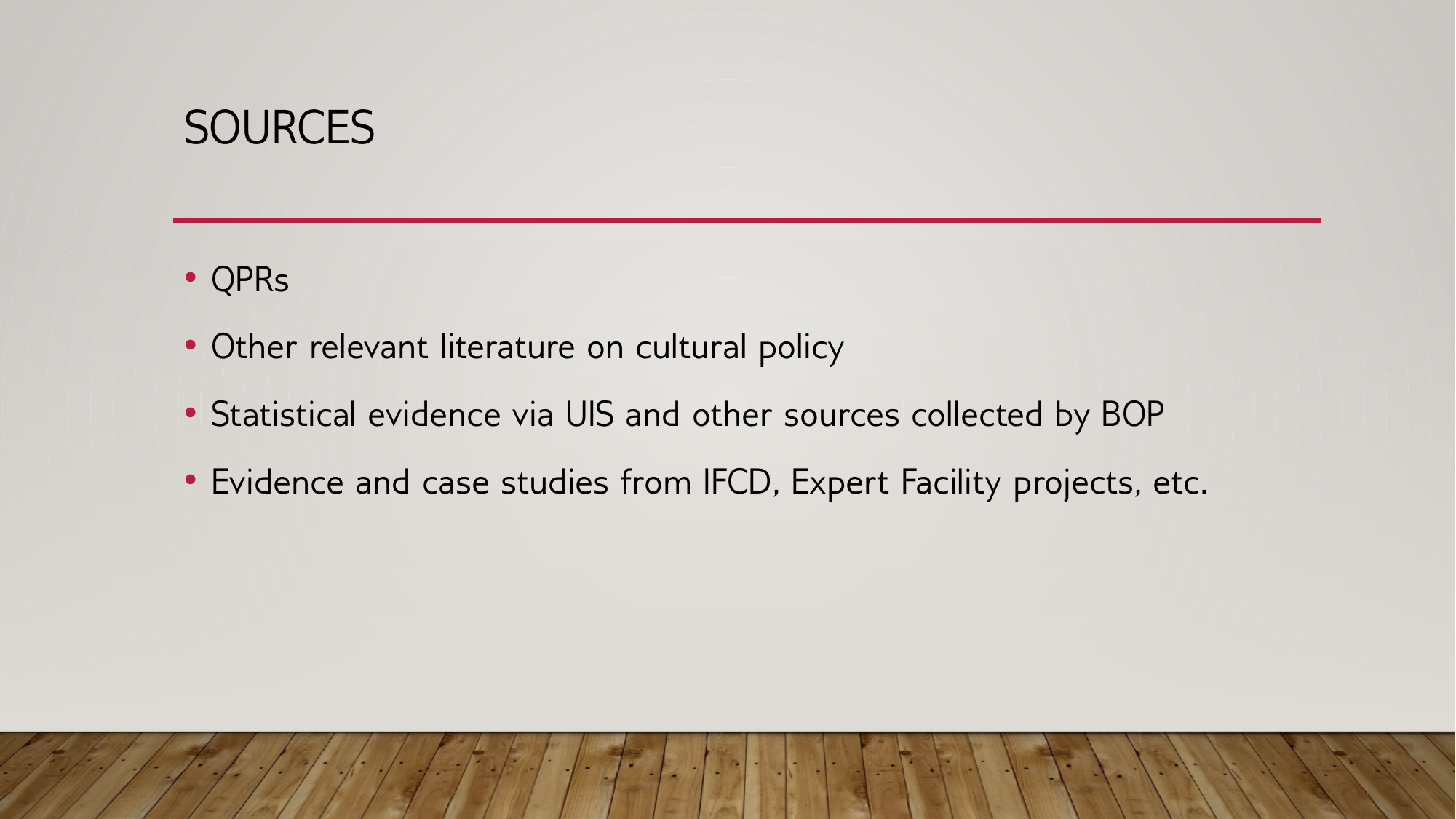

# sources
QPRs
Other relevant literature on cultural policy
Statistical evidence via UIS and other sources collected by BOP
Evidence and case studies from IFCD, Expert Facility projects, etc.